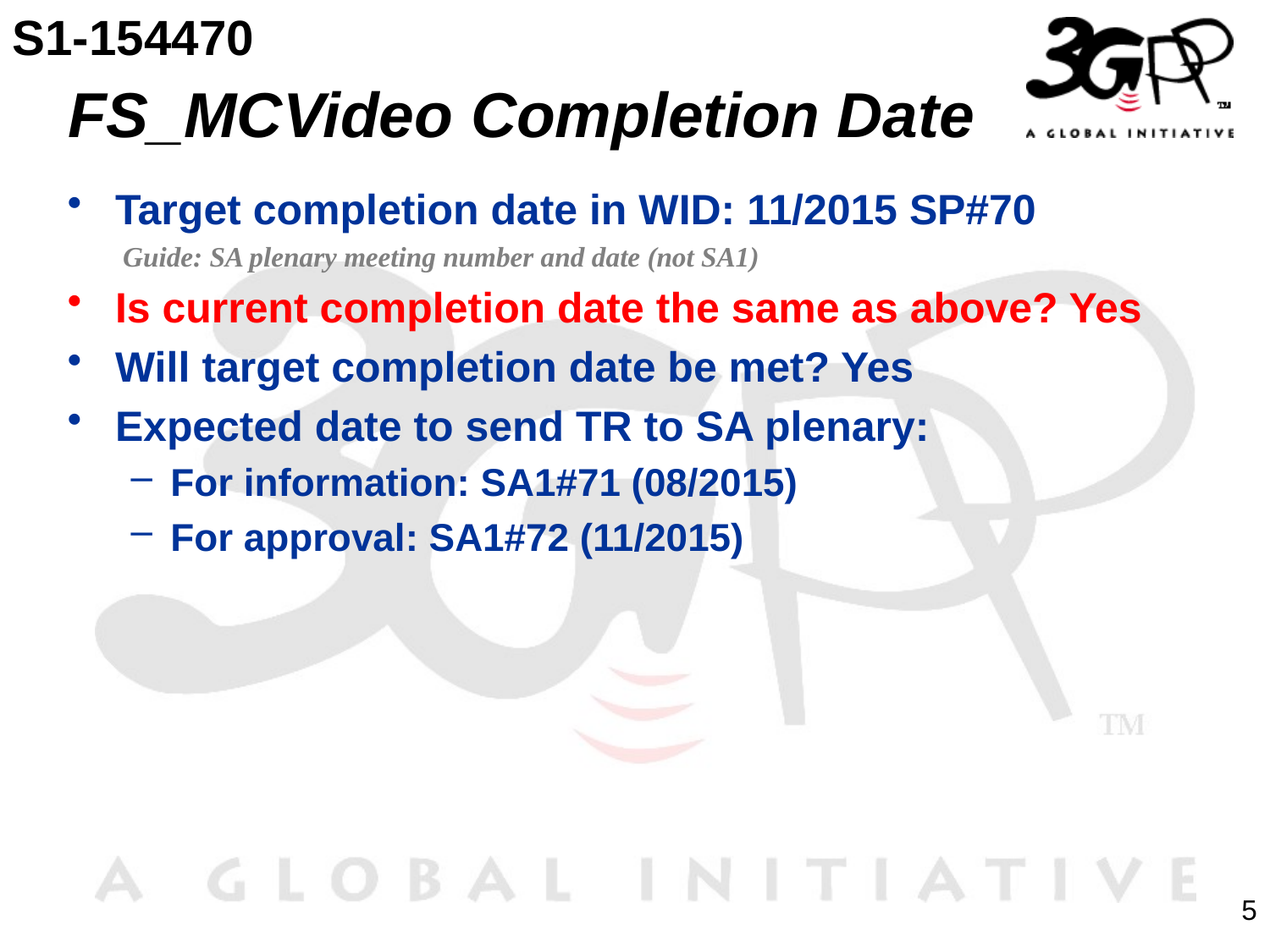

S1-154470
# FS_MCVideo Completion Date
Target completion date in WID: 11/2015 SP#70
Guide: SA plenary meeting number and date (not SA1)
Is current completion date the same as above? Yes
Will target completion date be met? Yes
Expected date to send TR to SA plenary:
For information: SA1#71 (08/2015)
For approval: SA1#72 (11/2015)

5